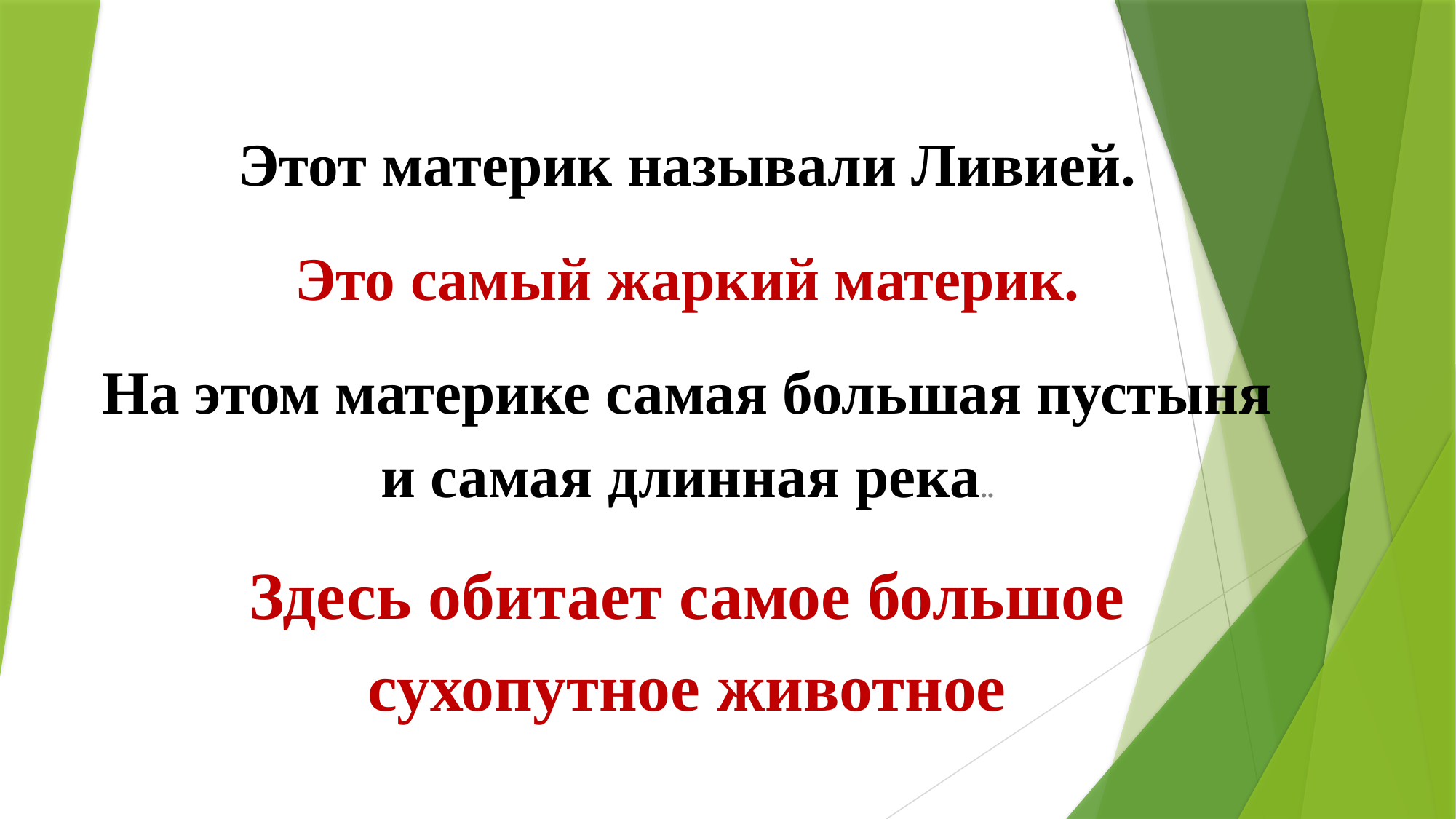

Этот материк называли Ливией.
Это самый жаркий материк.
На этом материке самая большая пустыня и самая длинная река..
Здесь обитает самое большое сухопутное животное